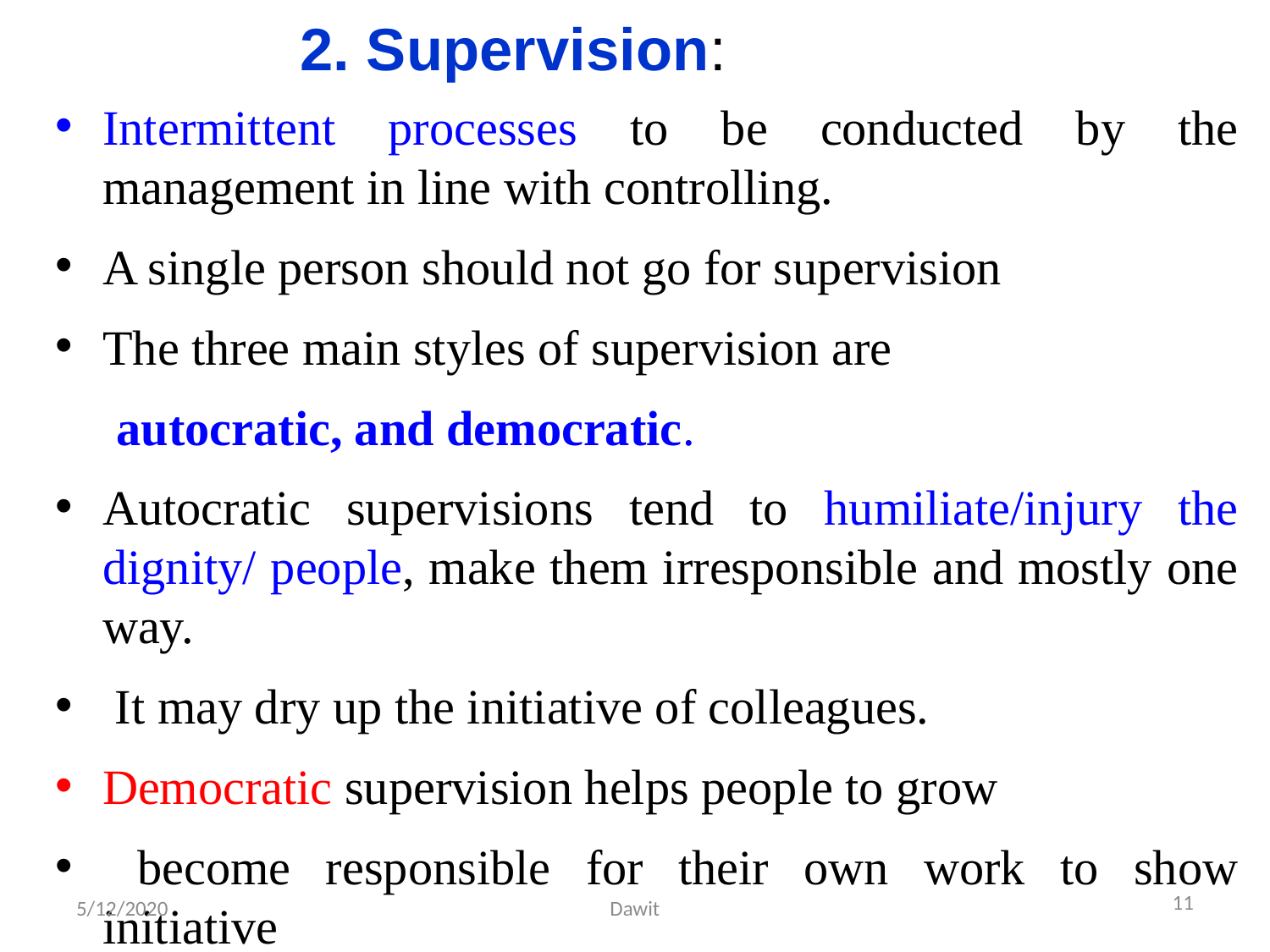

# 2. Supervision:
Intermittent processes to be conducted by the management in line with controlling.
A single person should not go for supervision
The three main styles of supervision are
     autocratic, and democratic.
Autocratic supervisions tend to humiliate/injury the dignity/ people, make them irresponsible and mostly one way.
 It may dry up the initiative of colleagues.
Democratic supervision helps people to grow
 become responsible for their own work to show initiative
5/12/2020
Dawit
11